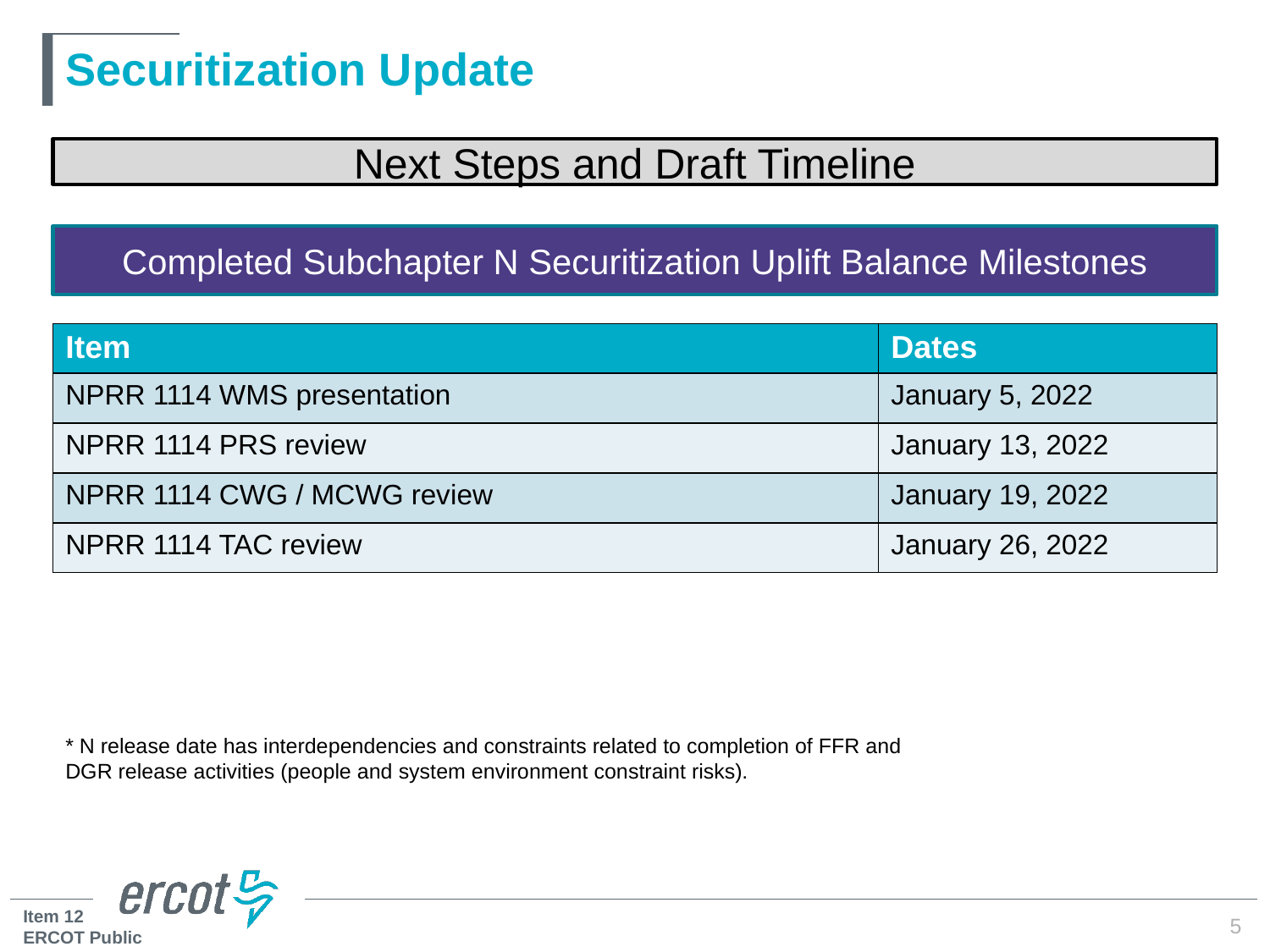

# Securitization Update
Next Steps and Draft Timeline
Completed Subchapter N Securitization Uplift Balance Milestones
| Item | Dates |
| --- | --- |
| NPRR 1114 WMS presentation | January 5, 2022 |
| NPRR 1114 PRS review | January 13, 2022 |
| NPRR 1114 CWG / MCWG review | January 19, 2022 |
| NPRR 1114 TAC review | January 26, 2022 |
* N release date has interdependencies and constraints related to completion of FFR and DGR release activities (people and system environment constraint risks).
5